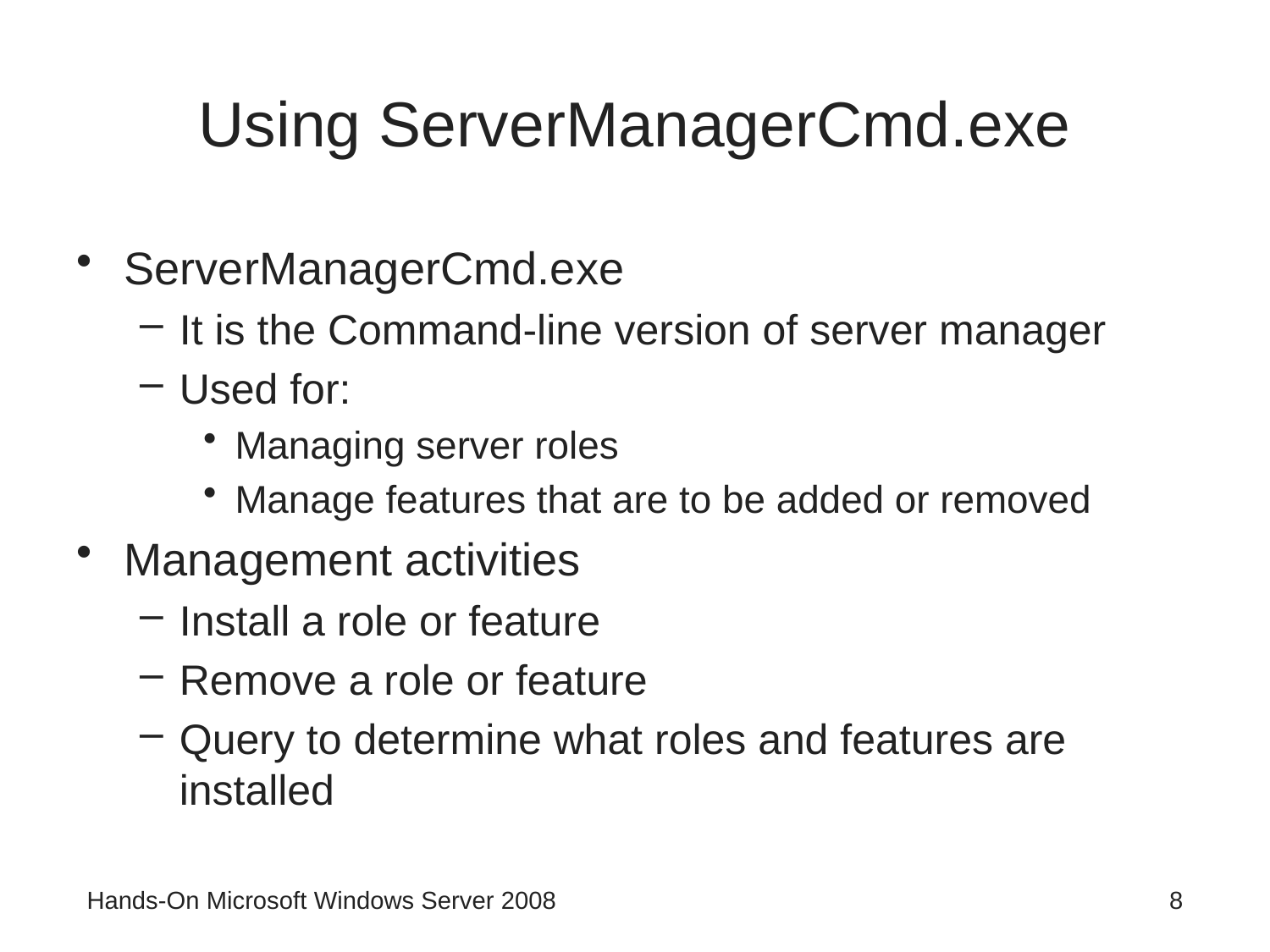

# Using ServerManagerCmd.exe
ServerManagerCmd.exe
It is the Command-line version of server manager
Used for:
Managing server roles
Manage features that are to be added or removed
Management activities
Install a role or feature
Remove a role or feature
Query to determine what roles and features are installed
Hands-On Microsoft Windows Server 2008
8